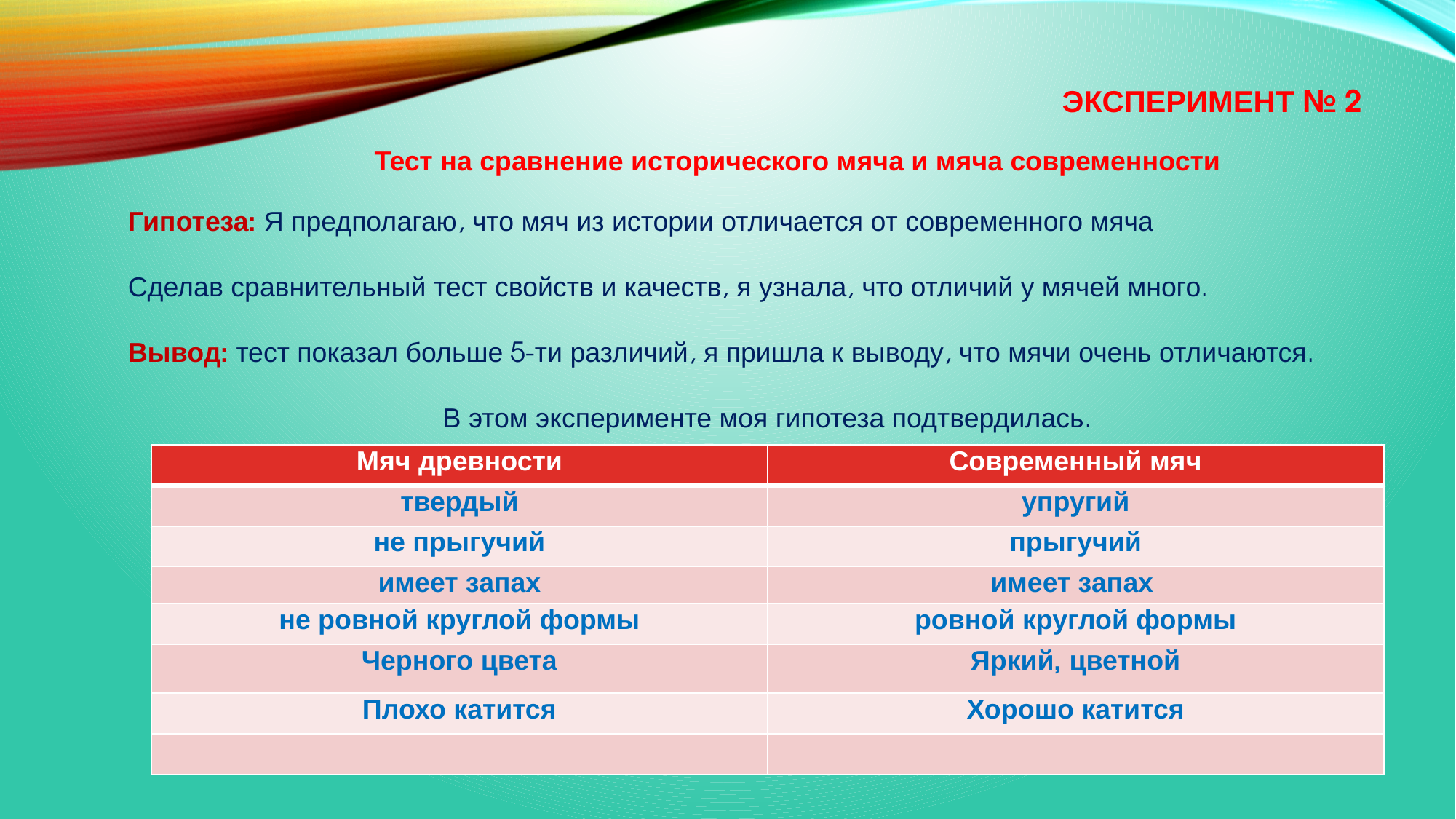

# Эксперимент № 2
Тест на сравнение исторического мяча и мяча современности
Гипотеза: Я предполагаю, что мяч из истории отличается от современного мяча

Сделав сравнительный тест свойств и качеств, я узнала, что отличий у мячей много.

Вывод: тест показал больше 5-ти различий, я пришла к выводу, что мячи очень отличаются.

В этом эксперименте моя гипотеза подтвердилась.

| Мяч древности | Современный мяч |
| --- | --- |
| твердый | упругий |
| не прыгучий | прыгучий |
| имеет запах | имеет запах |
| не ровной круглой формы | ровной круглой формы |
| Черного цвета | Яркий, цветной |
| Плохо катится | Хорошо катится |
|  |  |